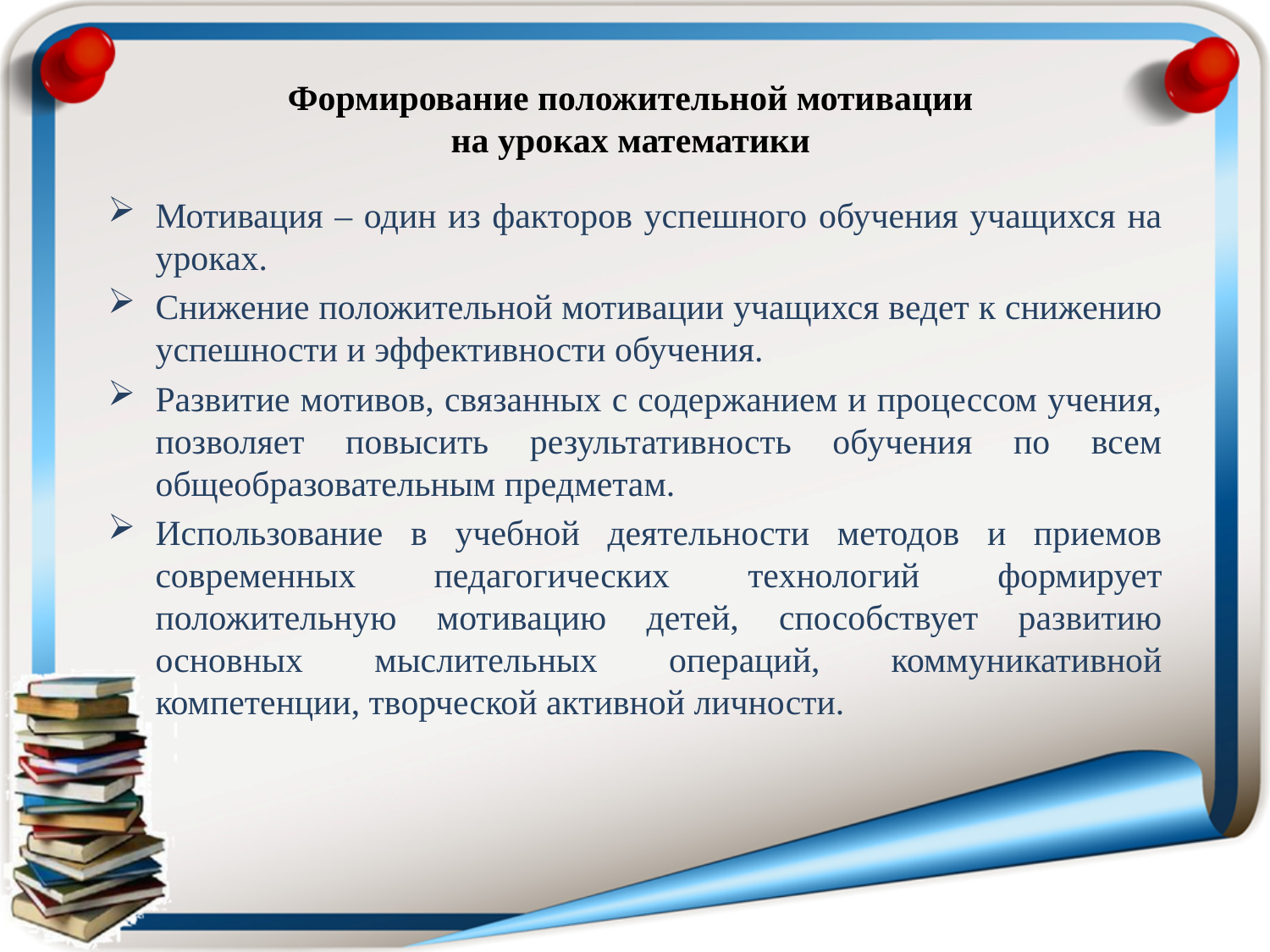

# Формирование положительной мотивации на уроках математики
Мотивация – один из факторов успешного обучения учащихся на уроках.
Снижение положительной мотивации учащихся ведет к снижению успешности и эффективности обучения.
Развитие мотивов, связанных с содержанием и процессом учения, позволяет повысить результативность обучения по всем общеобразовательным предметам.
Использование в учебной деятельности методов и приемов современных педагогических технологий формирует положительную мотивацию детей, способствует развитию основных мыслительных операций, коммуникативной компетенции, творческой активной личности.